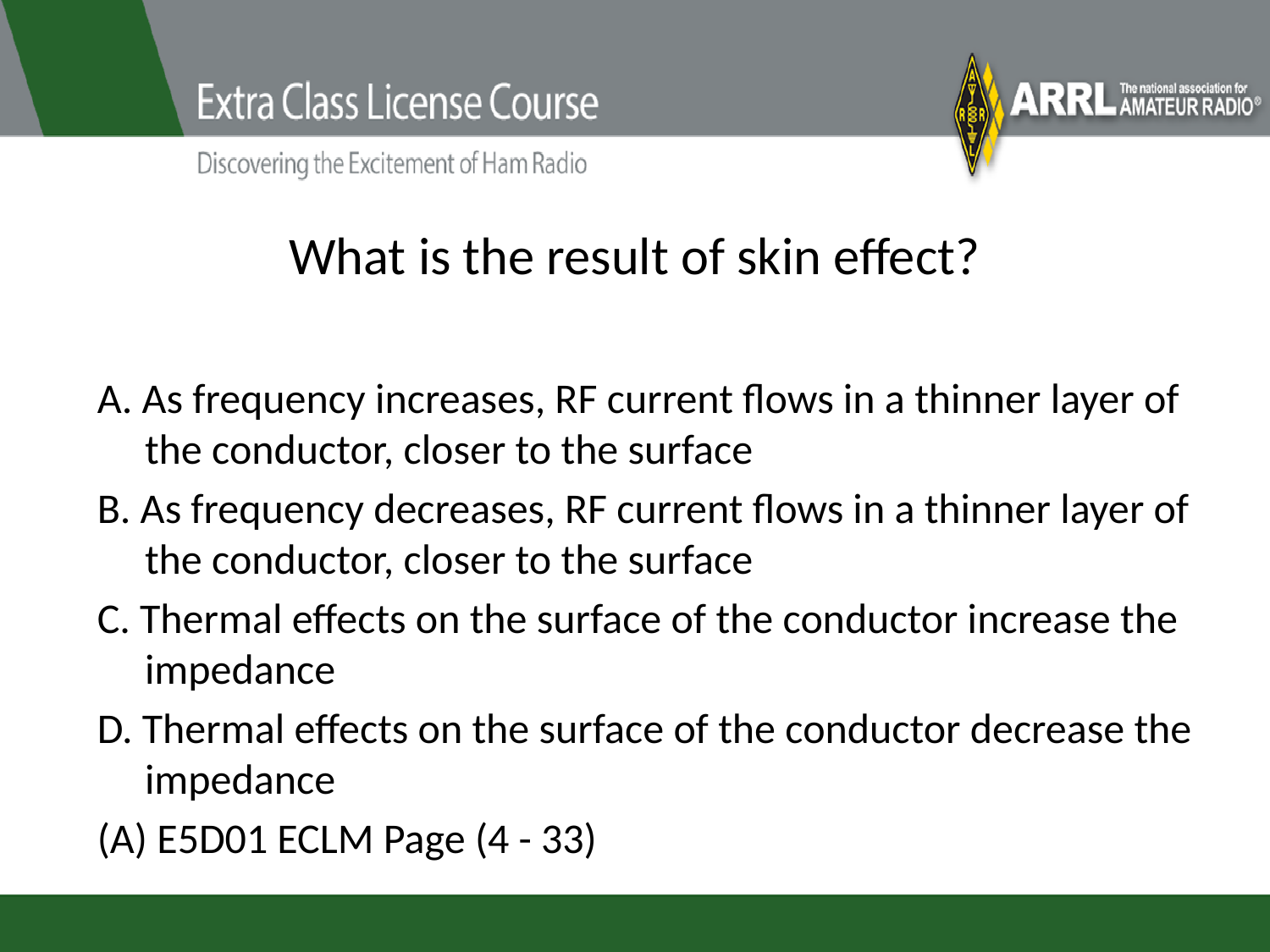

# What is the result of skin effect?
A. As frequency increases, RF current flows in a thinner layer of the conductor, closer to the surface
B. As frequency decreases, RF current flows in a thinner layer of the conductor, closer to the surface
C. Thermal effects on the surface of the conductor increase the impedance
D. Thermal effects on the surface of the conductor decrease the impedance
(A) E5D01 ECLM Page (4 - 33)